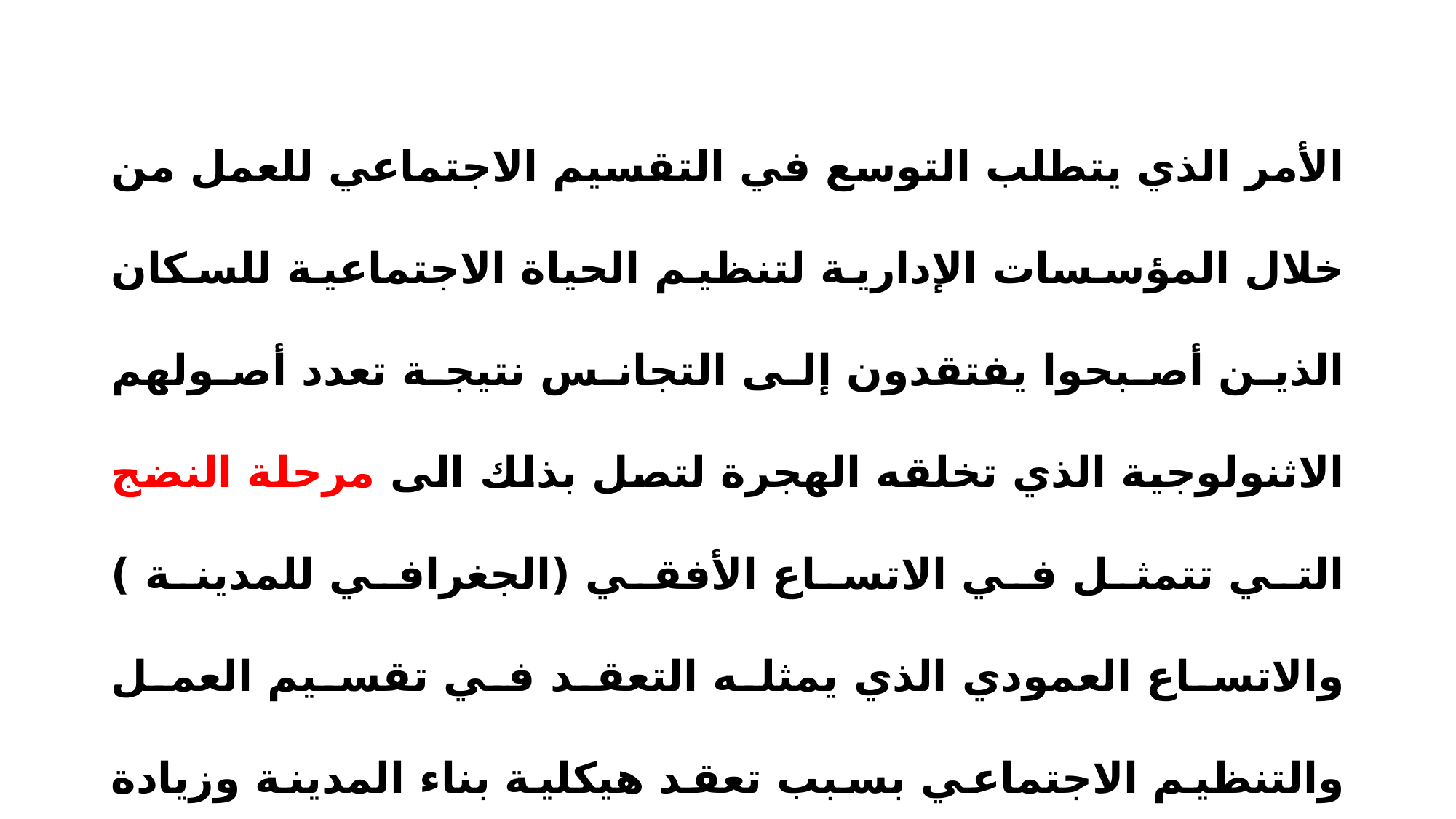

الأمر الذي يتطلب التوسع في التقسيم الاجتماعي للعمل من خلال المؤسسات الإدارية لتنظيم الحياة الاجتماعية للسكان الذين أصبحوا يفتقدون إلى التجانس نتيجة تعدد أصولهم الاثنولوجية الذي تخلقه الهجرة لتصل بذلك الى مرحلة النضج التي تتمثل في الاتساع الأفقي (الجغرافي للمدينة ) والاتساع العمودي الذي يمثله التعقد في تقسيم العمل والتنظيم الاجتماعي بسبب تعقد هيكلية بناء المدينة وزيادة الحاجة إلى الخدمات وزيادة الكفاءة الوظيفية للعاملين في هذه النشاطات.